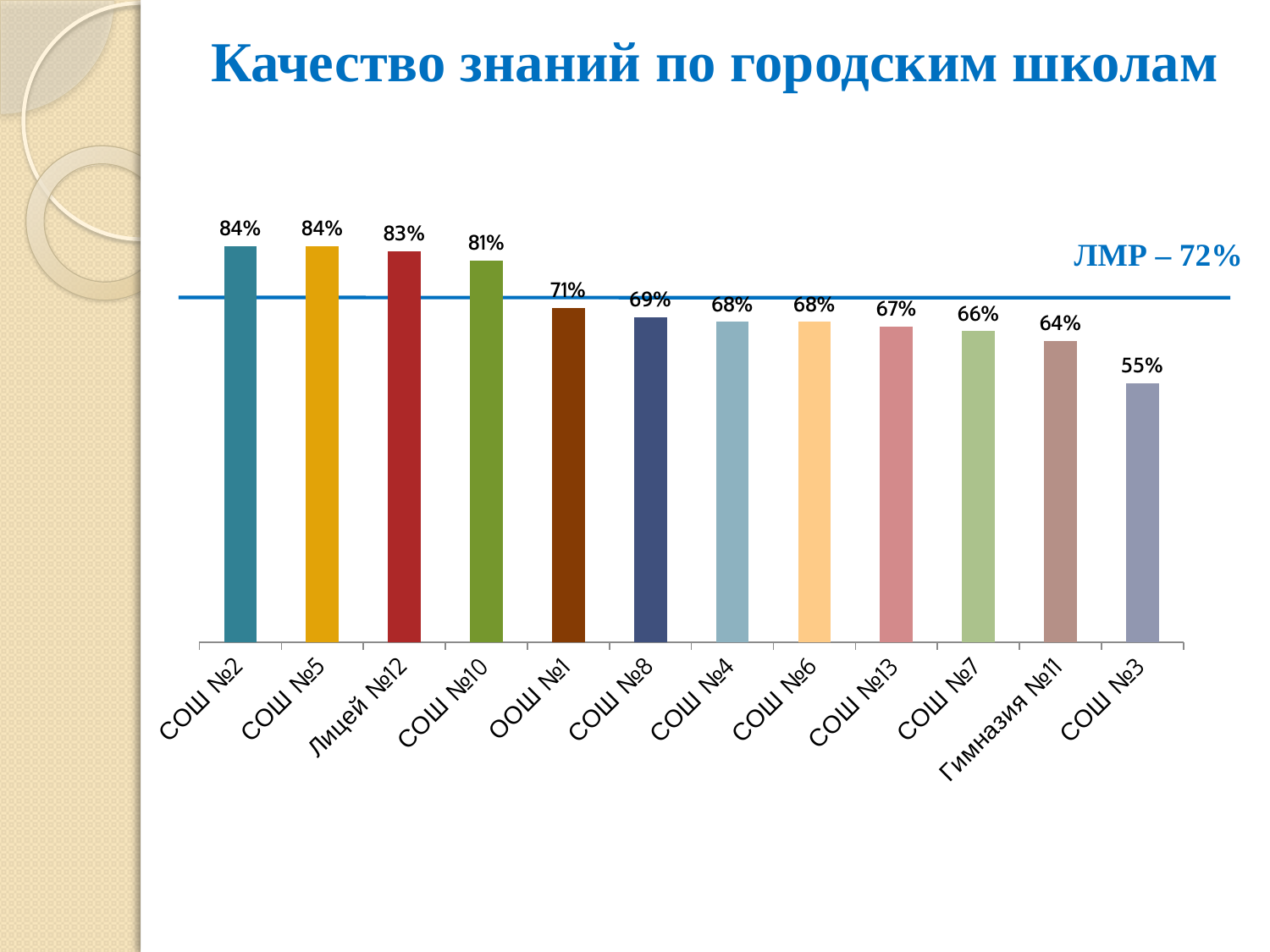

# Качество знаний по городским школам

### Chart

| Category |  |
|---|---|
| СОШ №2 | 0.8400000000000005 |
| СОШ №5 | 0.8400000000000005 |
| Лицей №12 | 0.8300000000000005 |
| СОШ №10 | 0.81 |
| ООШ №1 | 0.7100000000000005 |
| СОШ №8 | 0.6900000000000005 |
| СОШ №4 | 0.68 |
| СОШ №6 | 0.68 |
| СОШ №13 | 0.6700000000000008 |
| СОШ №7 | 0.6600000000000008 |
| Гимназия №11 | 0.6400000000000007 |
| СОШ №3 | 0.55 |
ЛМР – 72%